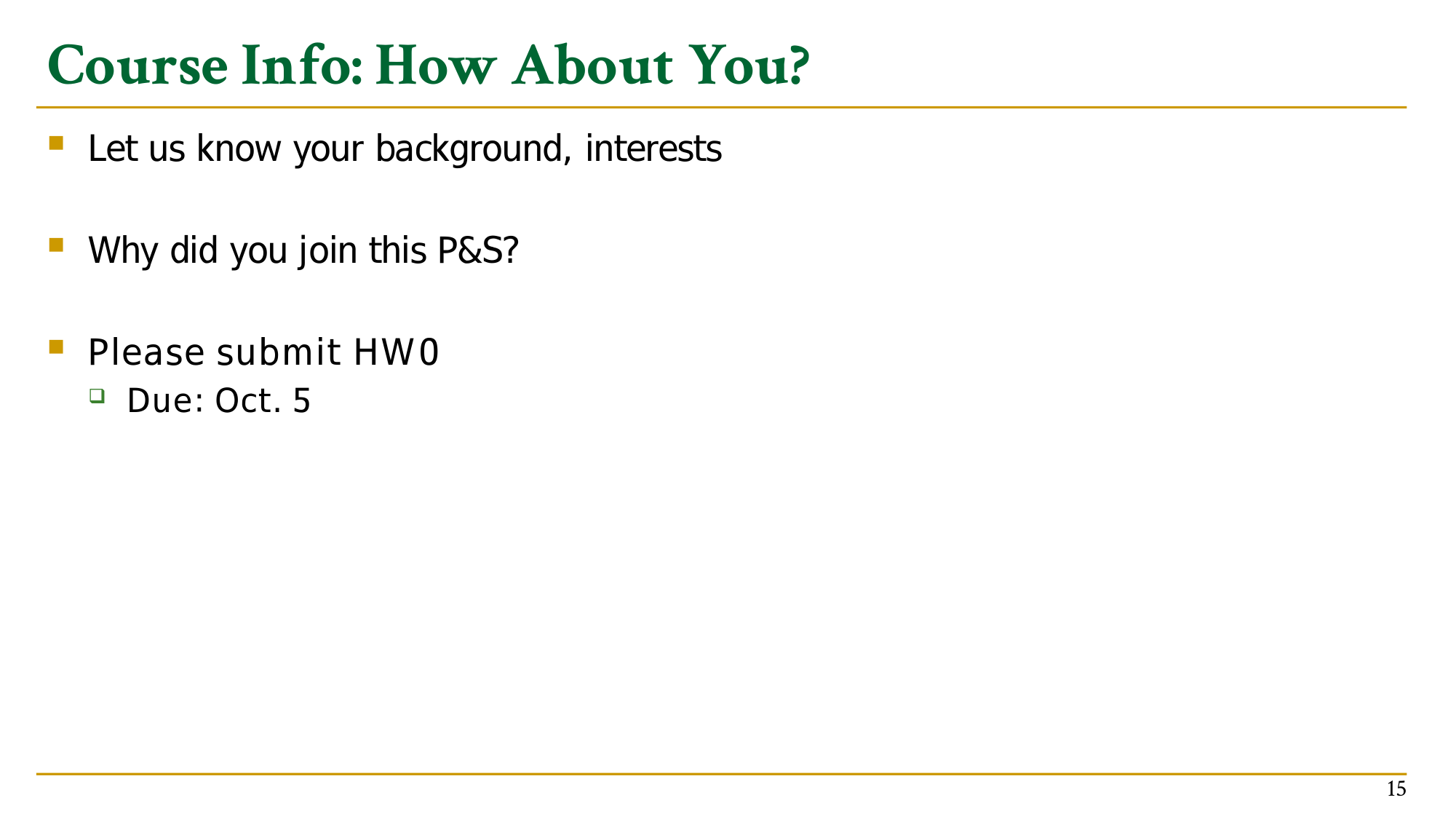

# Course Info: How About You?
Let us know your background, interests

Why did you join this P&S?

Please submit HW0
Due: Oct. 5
15